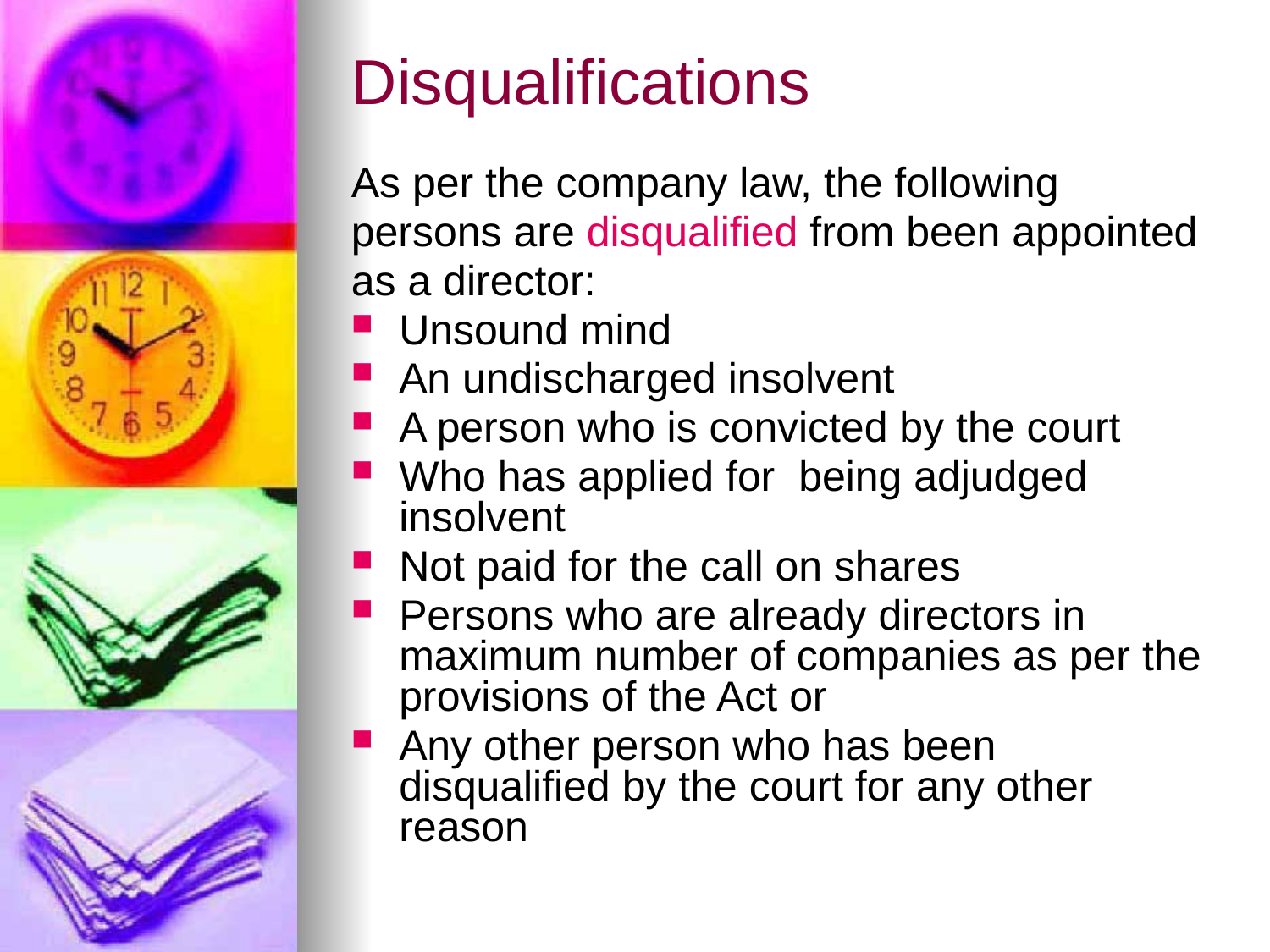

# Disqualifications
As per the company law, the following
persons are disqualified from been appointed
as a director:
Unsound mind
An undischarged insolvent
A person who is convicted by the court
Who has applied for  being adjudged insolvent
Not paid for the call on shares
Persons who are already directors in maximum number of companies as per the provisions of the Act or
Any other person who has been disqualified by the court for any other reason